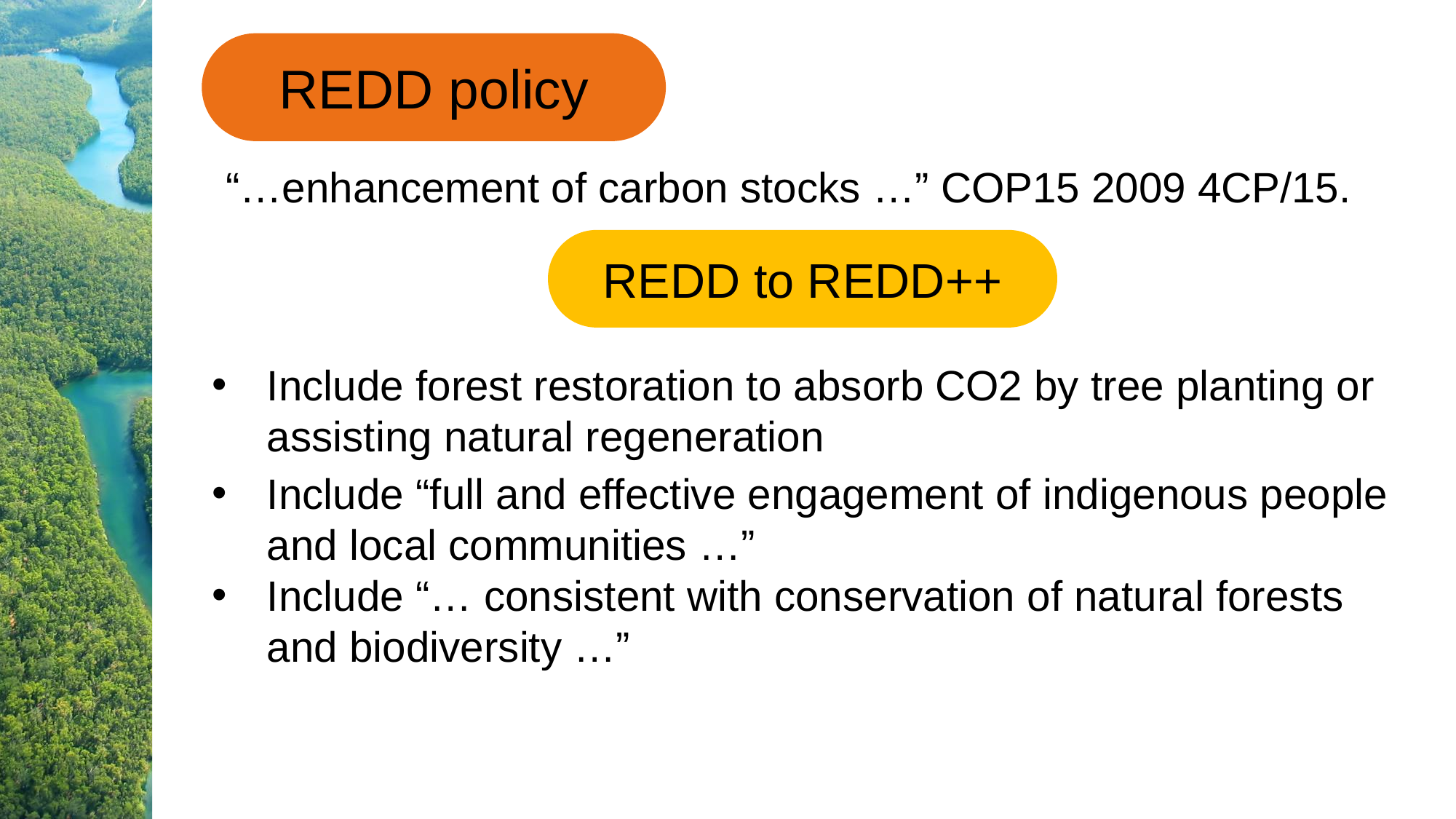

REDD policy
“…enhancement of carbon stocks …” COP15 2009 4CP/15.
REDD to REDD++
Include forest restoration to absorb CO2 by tree planting or assisting natural regeneration
Include “full and effective engagement of indigenous people and local communities …”
Include “… consistent with conservation of natural forests and biodiversity …”